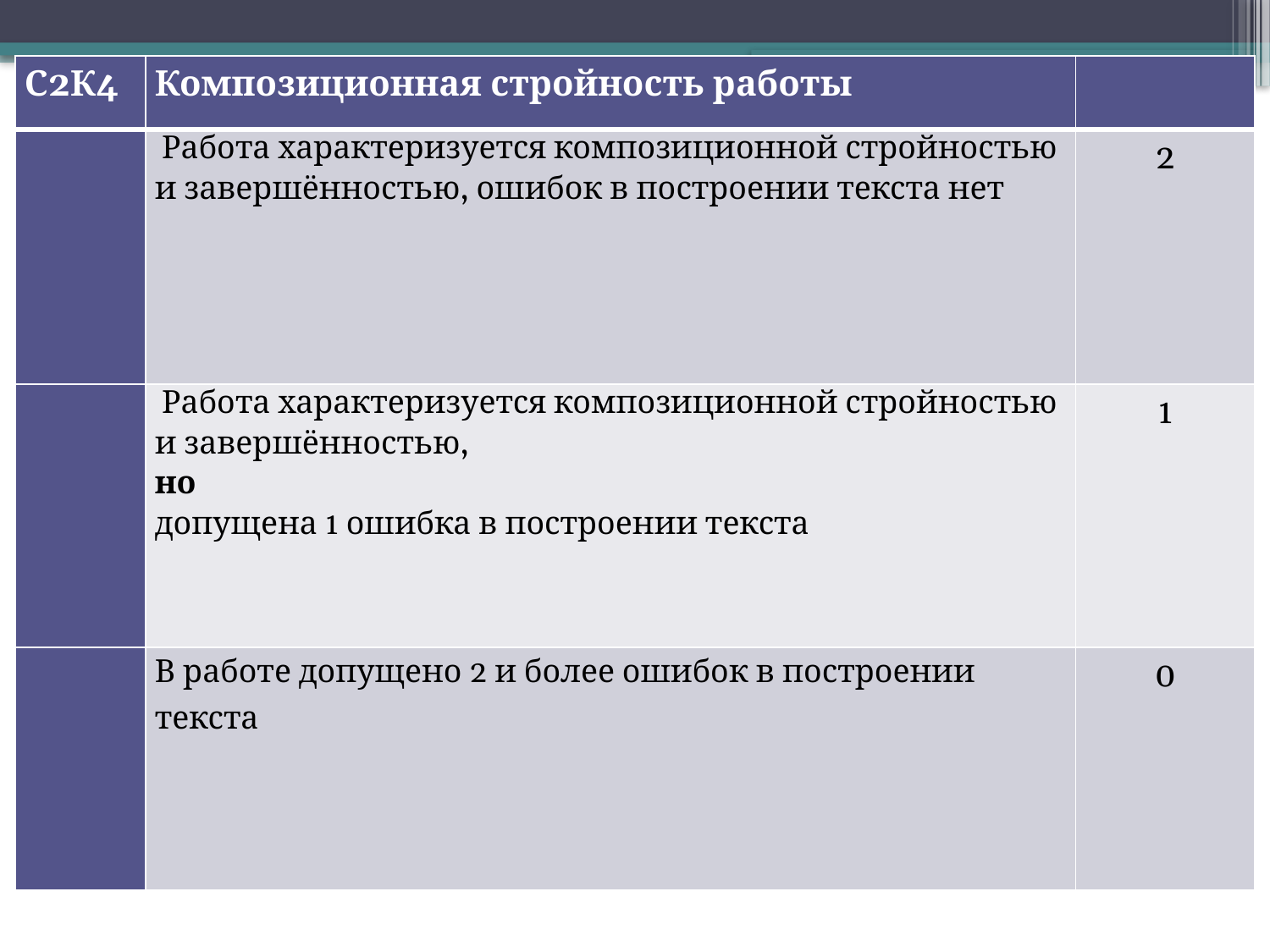

| С2К4 | Композиционная стройность работы |  |
| --- | --- | --- |
|  | Работа характеризуется композиционной стройностью и завершённостью, ошибок в построении текста нет | 2 |
|  | Работа характеризуется композиционной стройностью и завершённостью, но допущена 1 ошибка в построении текста | 1 |
|  | В работе допущено 2 и более ошибок в построении текста | 0 |
#